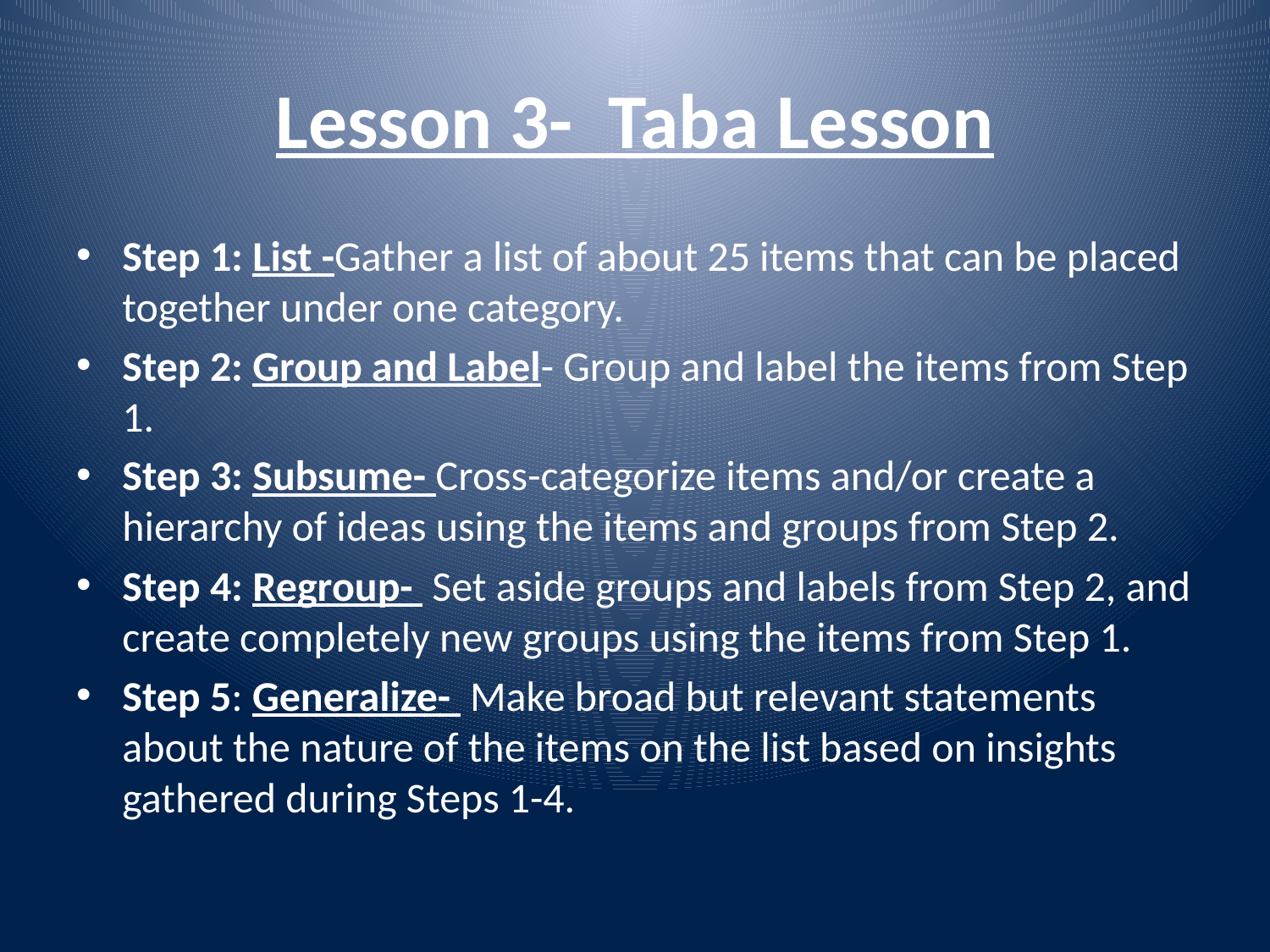

# Lesson 3-  Taba Lesson
Step 1: List -Gather a list of about 25 items that can be placed together under one category.
Step 2: Group and Label- Group and label the items from Step 1.
Step 3: Subsume- Cross-categorize items and/or create a hierarchy of ideas using the items and groups from Step 2.
Step 4: Regroup-  Set aside groups and labels from Step 2, and create completely new groups using the items from Step 1.
Step 5: Generalize-  Make broad but relevant statements about the nature of the items on the list based on insights gathered during Steps 1-4.